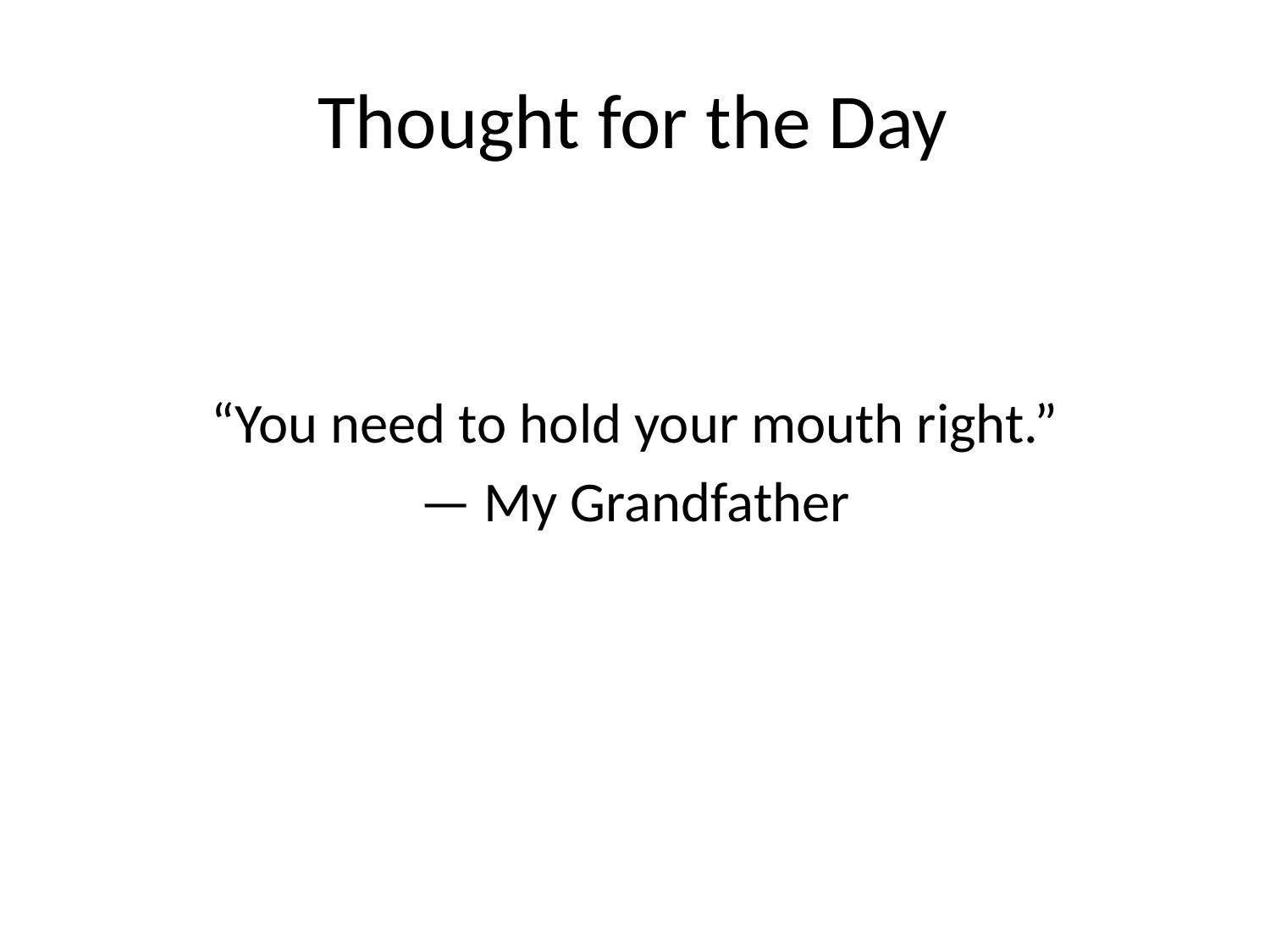

# Thought for the Day

“You need to hold your mouth right.”
— My Grandfather